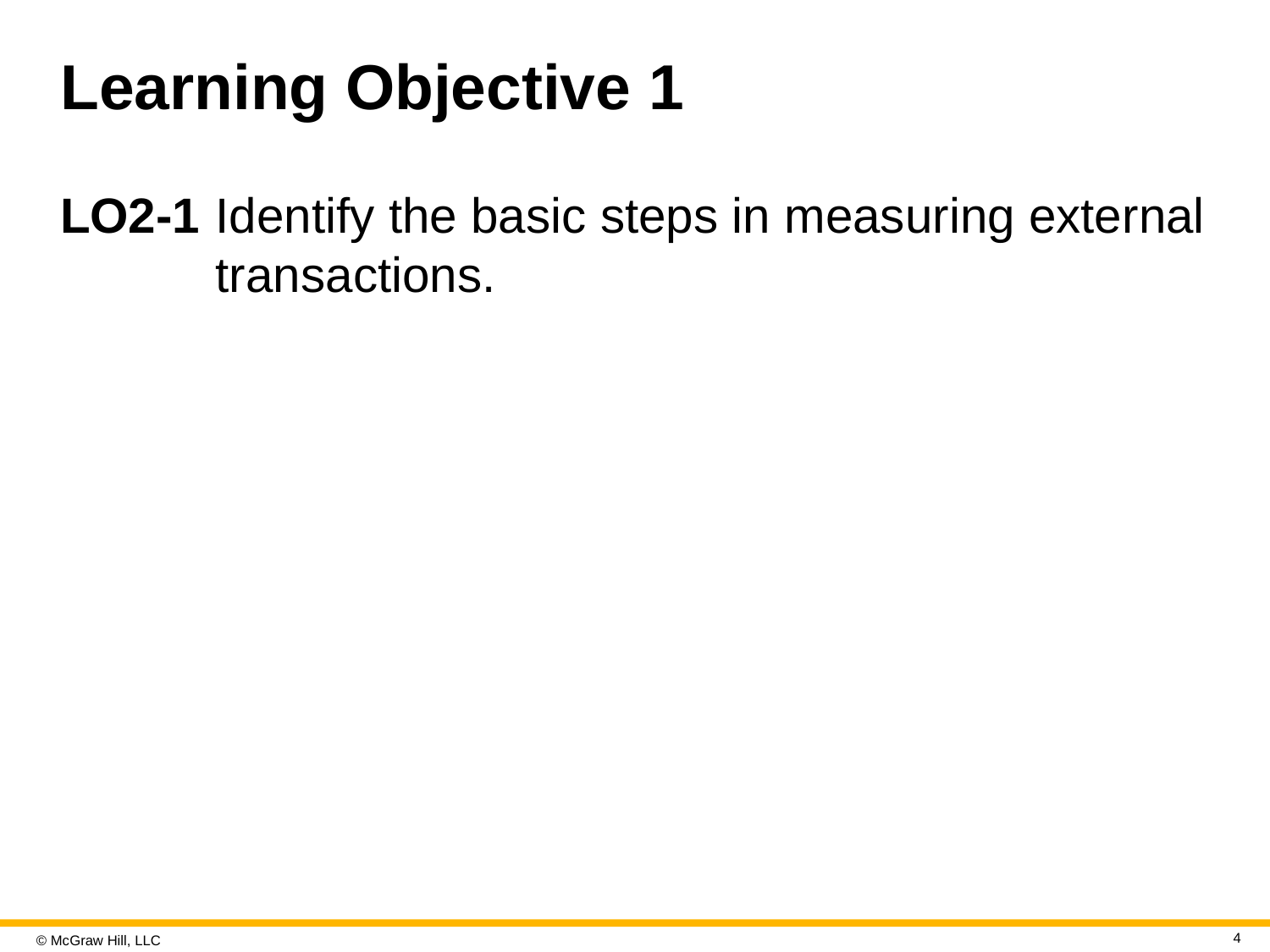

# Learning Objective 1
LO2-1	Identify the basic steps in measuring external transactions.
4